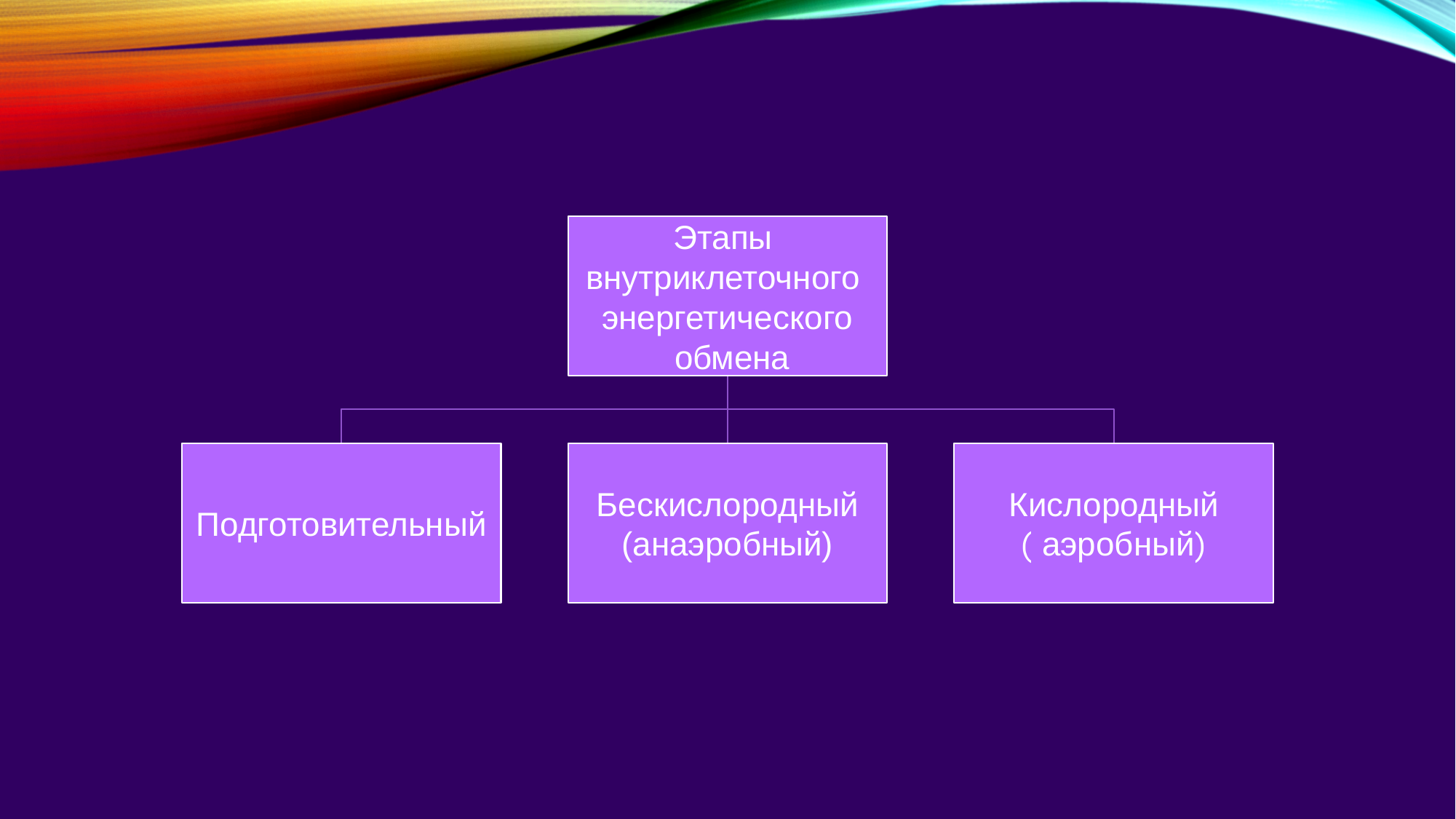

Этапы
внутриклеточного
энергетического
 обмена
Подготовительный
Бескислородный
(анаэробный)
Кислородный
( аэробный)